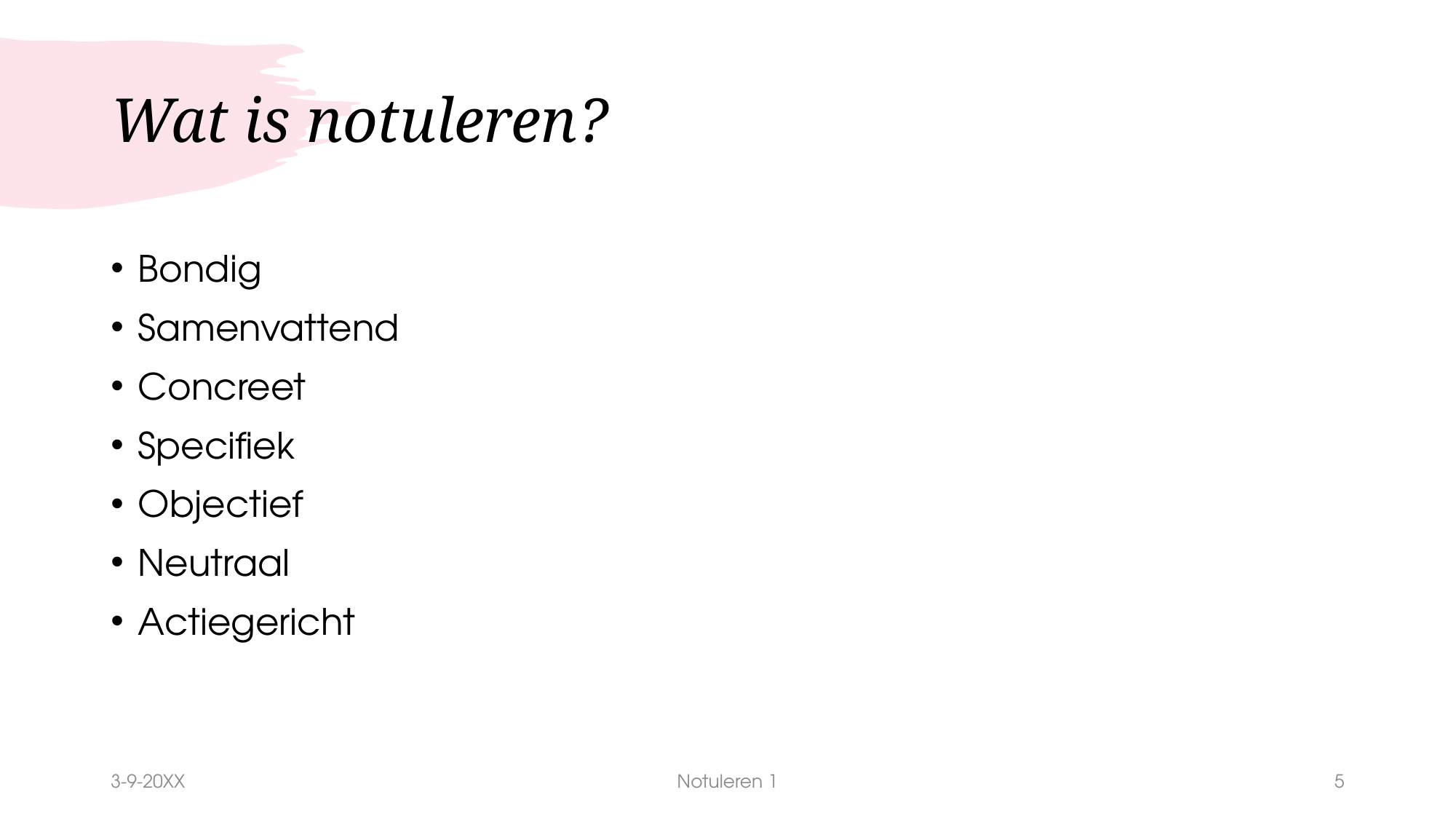

# Wat is notuleren?
Bondig
Samenvattend
Concreet
Specifiek
Objectief
Neutraal
Actiegericht

3-9-20XX
Notuleren 1
5